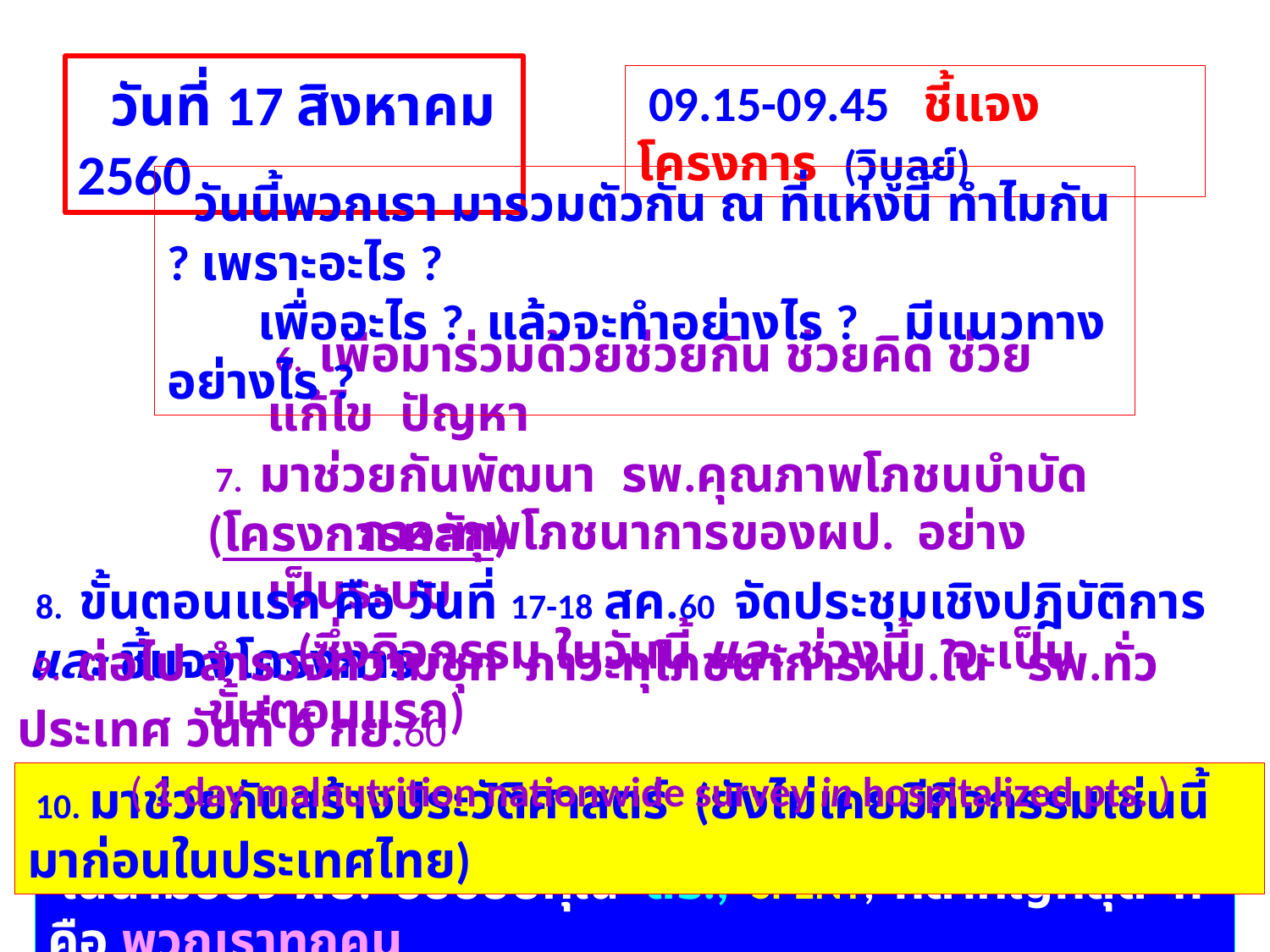

วันที่ 17 สิงหาคม 2560
 09.15-09.45   ชี้แจงโครงการ  (วิบูลย์)
  วันนี้พวกเรา มารวมตัวกัน ณ ที่แห่งนี้ ทำไมกัน ? เพราะอะไร ?
       เพื่ออะไร ?  แล้วจะทำอย่างไร ?    มีแนวทางอย่างไร ?
 6.  เพื่อมาร่วมด้วยช่วยกัน ช่วยคิด ช่วยแก้ไข  ปัญหา
       ภาวะทุพโภชนาการของผป.  อย่างเป็นระบบ
 7.  มาช่วยกันพัฒนา  รพ.คุณภาพโภชนบำบัด  (โครงการหลัก)
        (ซึ่งกิจกรรม ในวันนี้ และ ช่วงนี้   จะเป็น ขั้นตอนแรก)
 8.  ขั้นตอนแรก คือ วันที่ 17-18 สค.60  จัดประชุมเชิงปฎิบัติการ และ ชี้แจงโครงการ
  9.  ต่อไป สำรวจความชุก  ภาวะทุโภชนาการผป.ใน   รพ.ทั่วประเทศ วันที่ 6 กย.60
          ( 1 day malnutrition nationwide survey in hospitalized pts. )
 10. มาช่วยกันสร้างประวัติศาสตร์  (ยังไม่เคยมีกิจกรรมเช่นนี้มาก่อนในประเทศไทย)
 ในนามของ ผป.  ขอขอบคุณ  สธ.,  SPENT,  ที่สำคัญที่สุด  ก็คือ พวกเราทุกคน